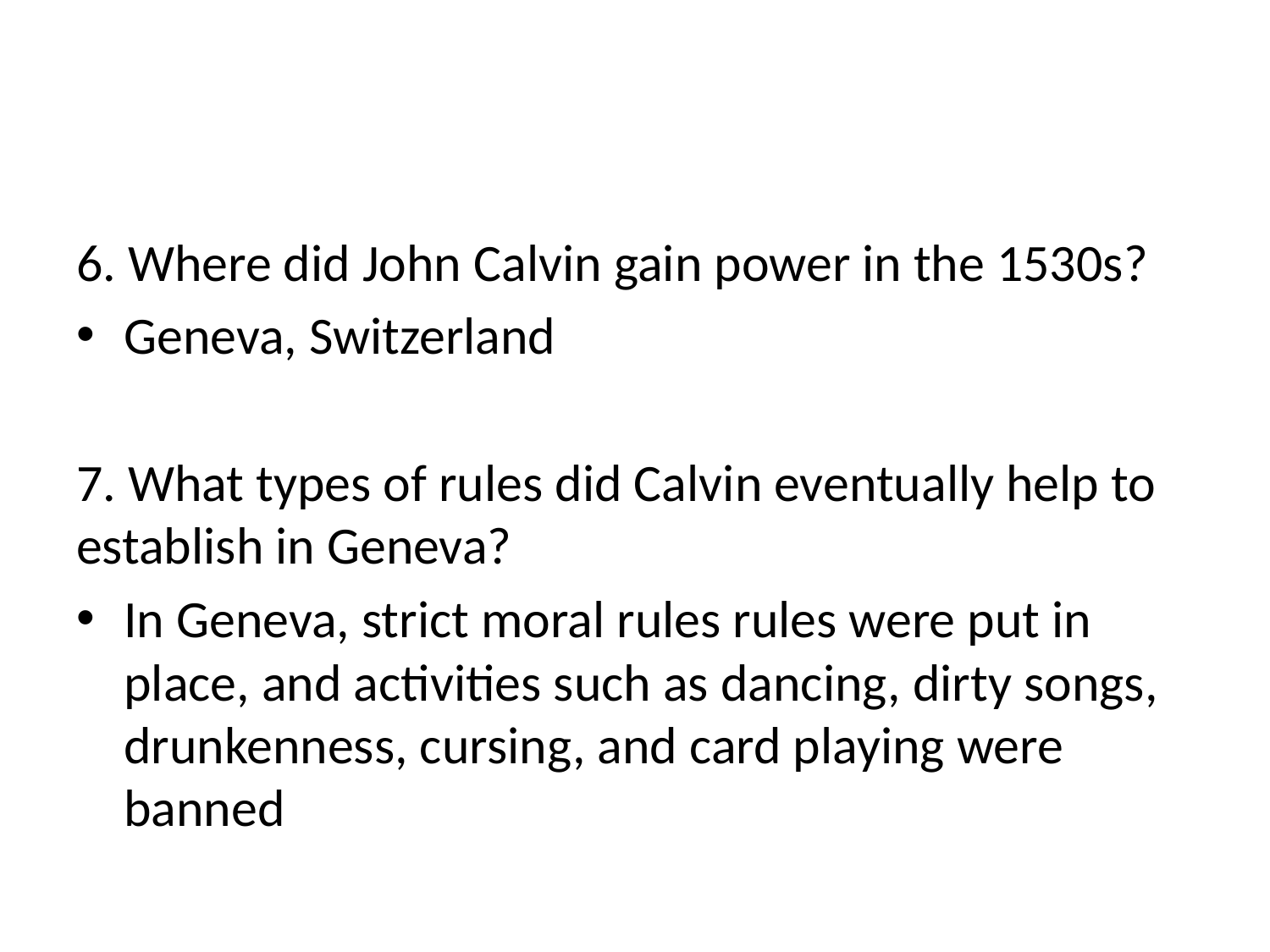

#
6. Where did John Calvin gain power in the 1530s?
Geneva, Switzerland

7. What types of rules did Calvin eventually help to establish in Geneva?
In Geneva, strict moral rules rules were put in place, and activities such as dancing, dirty songs, drunkenness, cursing, and card playing were banned